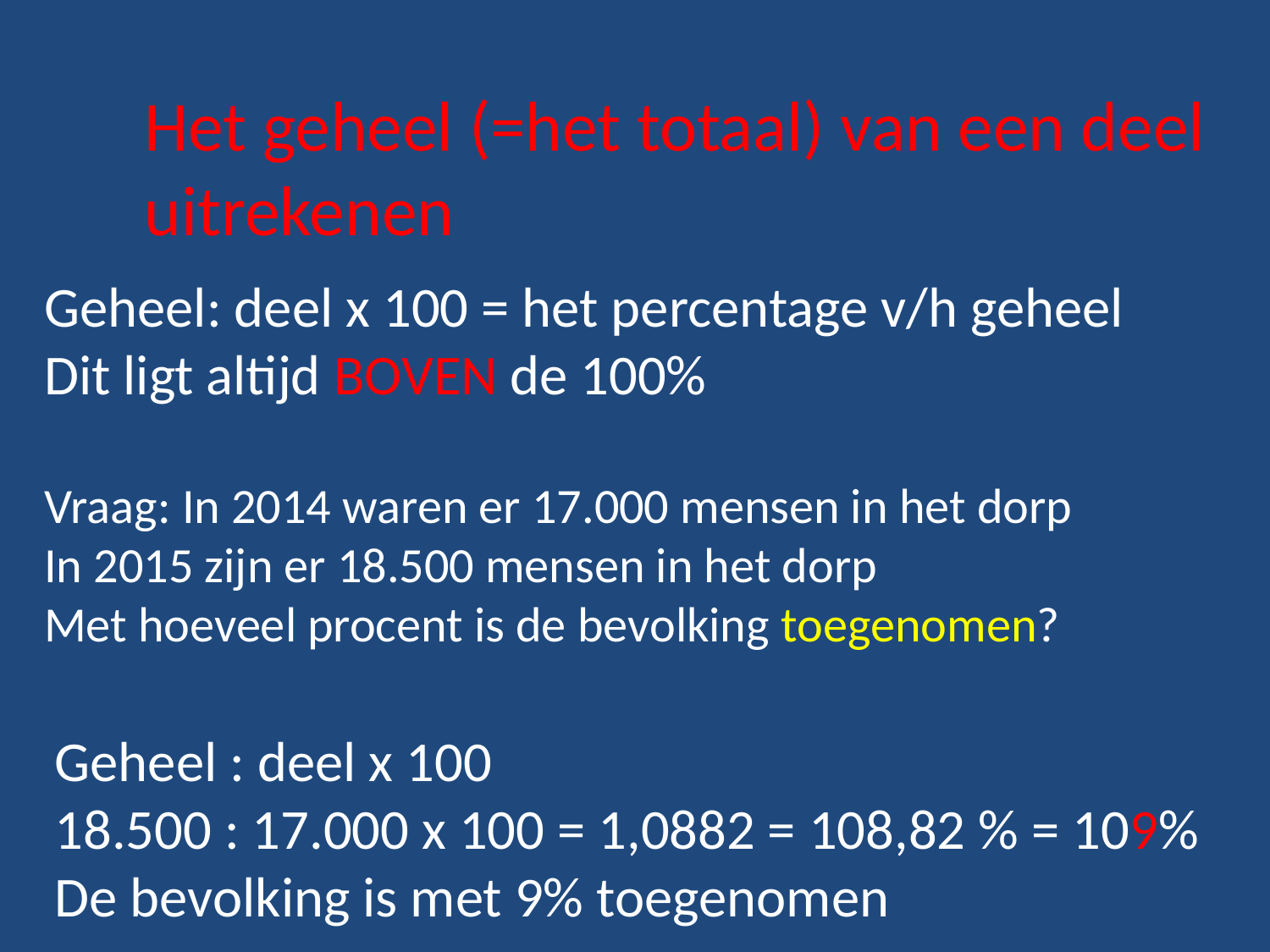

Het geheel (=het totaal) van een deel
uitrekenen
Geheel: deel x 100 = het percentage v/h geheel
Dit ligt altijd BOVEN de 100%
Vraag: In 2014 waren er 17.000 mensen in het dorp
In 2015 zijn er 18.500 mensen in het dorp
Met hoeveel procent is de bevolking toegenomen?
Geheel : deel x 100
18.500 : 17.000 x 100 = 1,0882 = 108,82 % = 109%
De bevolking is met 9% toegenomen